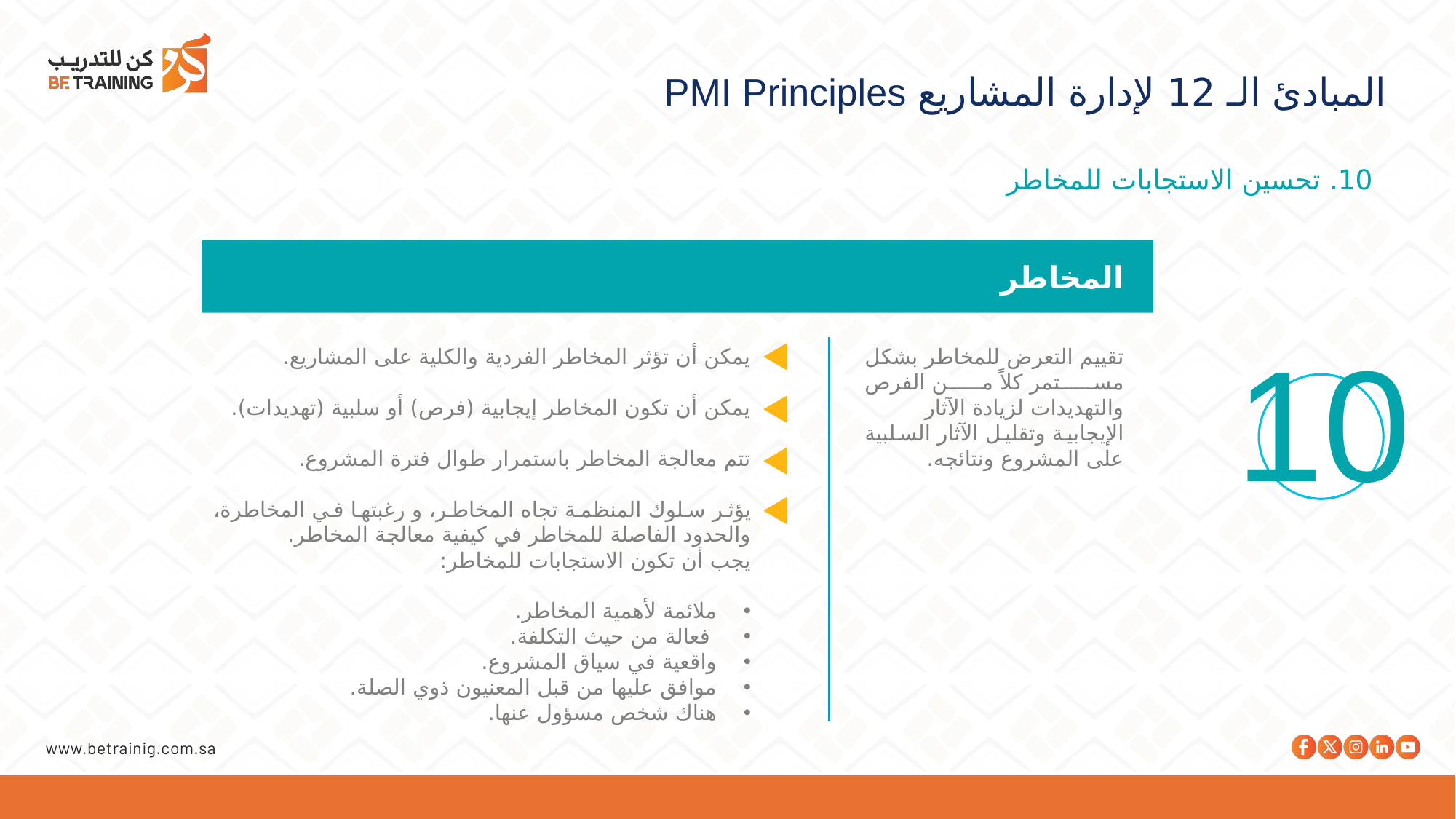

المبادئ الـ 12 لإدارة المشاريع PMI Principles
10. تحسين الاستجابات للمخاطر

المخاطر
10
يمكن أن تؤثر المخاطر الفردية والكلية على المشاريع.

يمكن أن تكون المخاطر إيجابية (فرص) أو سلبية (تهديدات).

تتم معالجة المخاطر باستمرار طوال فترة المشروع.

يؤثر سلوك المنظمة تجاه المخاطر، و رغبتها في المخاطرة، والحدود الفاصلة للمخاطر في كيفية معالجة المخاطر.
يجب أن تكون الاستجابات للمخاطر:

ملائمة لأهمية المخاطر.
 فعالة من حيث التكلفة.
واقعية في سياق المشروع.
موافق عليها من قبل المعنيون ذوي الصلة.
هناك شخص مسؤول عنها.
تقييم التعرض للمخاطر بشكل مستمر كلاً من الفرص والتهديدات لزيادة الآثار الإيجابية وتقليل الآثار السلبية على المشروع ونتائجه.